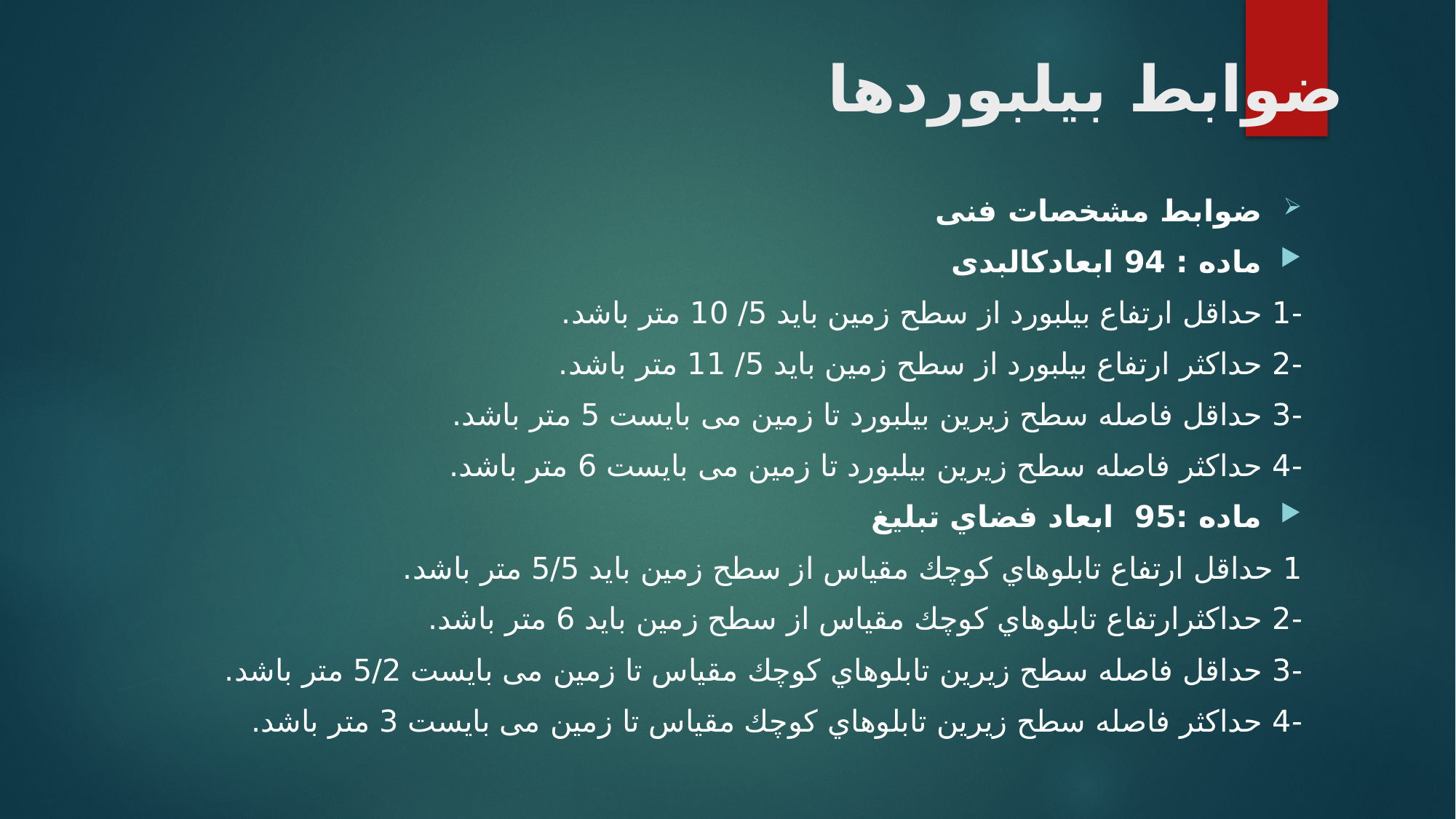

# ضوابط بیلبوردها
ضوابط مشخصات فنی
ماده : 94 ابعادکالبدی
-1 حداقل ارتفاع بیلبورد از سطح زمین باید 5/ 10 متر باشد.
-2 حداکثر ارتفاع بیلبورد از سطح زمین باید 5/ 11 متر باشد.
-3 حداقل فاصله سطح زیرین بیلبورد تا زمین می بایست 5 متر باشد.
-4 حداکثر فاصله سطح زیرین بیلبورد تا زمین می بایست 6 متر باشد.
ماده :95  ابعاد فضاي تبلیغ
1 حداقل ارتفاع تابلوهاي كوچك مقياس از سطح زمین باید 5/5 متر باشد.
-2 حداکثرارتفاع تابلوهاي كوچك مقياس از سطح زمین باید 6 متر باشد.
-3 حداقل فاصله سطح زیرین تابلوهاي كوچك مقياس تا زمین می بایست 5/2 متر باشد.
-4 حداکثر فاصله سطح زیرین تابلوهاي كوچك مقياس تا زمین می بایست 3 متر باشد.